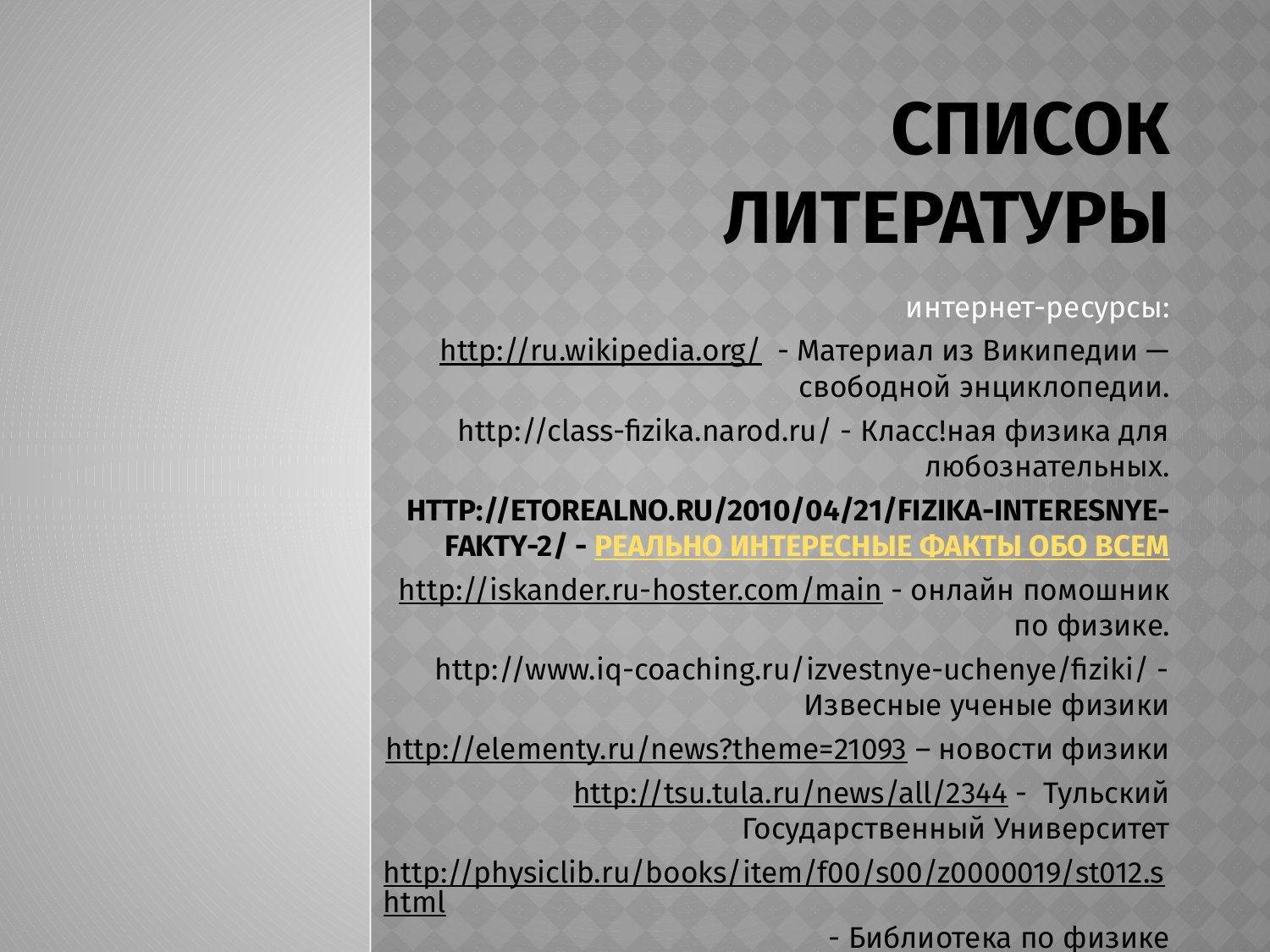

# Список литературы
интернет-ресурсы:
http://ru.wikipedia.org/  - Материал из Википедии — свободной энциклопедии.
http://class-fizika.narod.ru/ - Класс!ная физика для любознательных.
http://etorealno.ru/2010/04/21/fizika-interesnye-fakty-2/ - Реально интересные факты обо всем
http://iskander.ru-hoster.com/main - онлайн помошник по физике.
http://www.iq-coaching.ru/izvestnye-uchenye/fiziki/ - Извесные ученые физики
http://elementy.ru/news?theme=21093 – новости физики
http://tsu.tula.ru/news/all/2344 -  Тульский Государственный Университет
http://physiclib.ru/books/item/f00/s00/z0000019/st012.shtml - Библиотека по физике